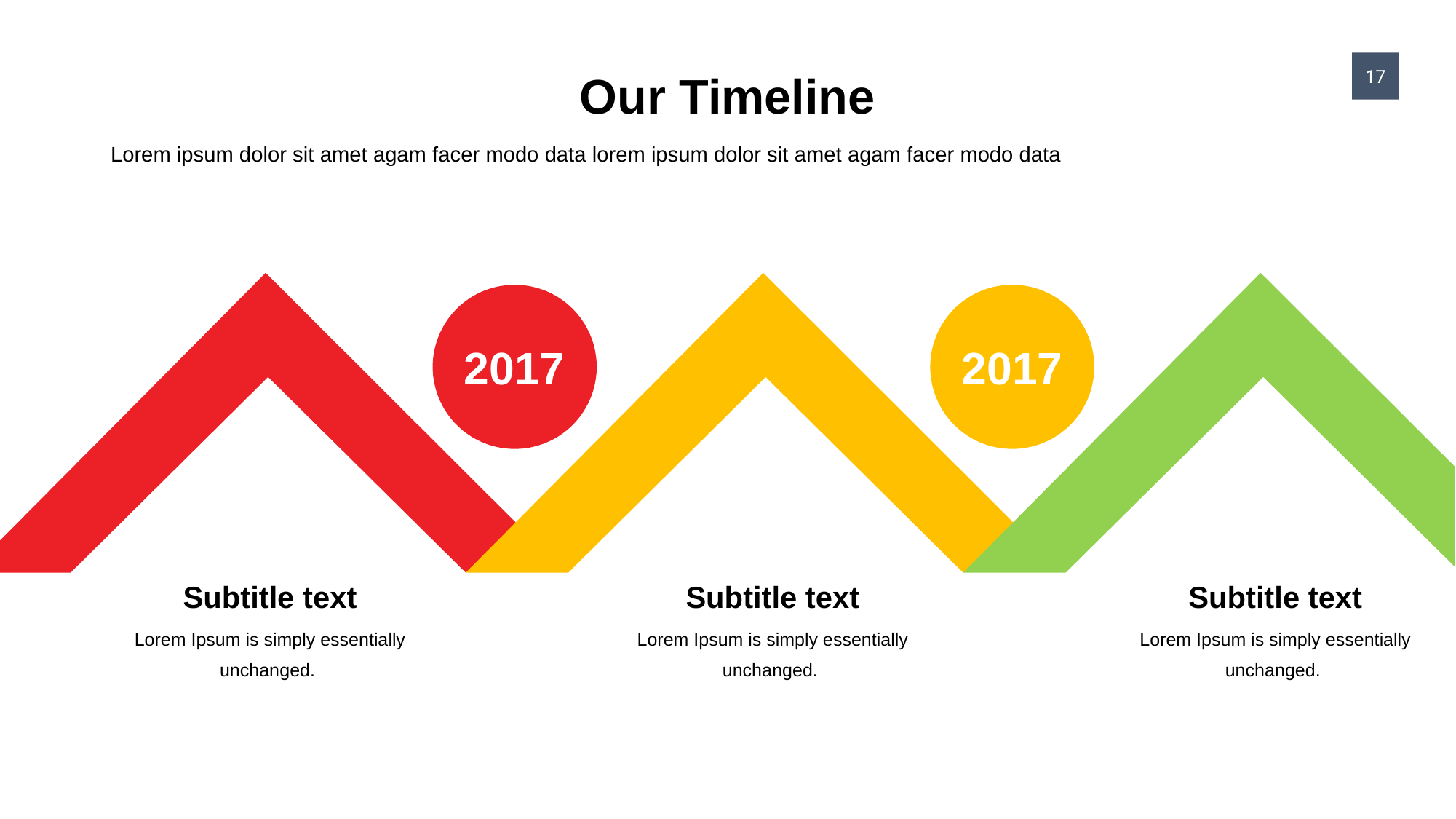

Our Timeline
17
Lorem ipsum dolor sit amet agam facer modo data lorem ipsum dolor sit amet agam facer modo data

2017
2017
Subtitle text
Lorem Ipsum is simply essentially unchanged.
Subtitle text
Lorem Ipsum is simply essentially unchanged.
Subtitle text
Lorem Ipsum is simply essentially unchanged.